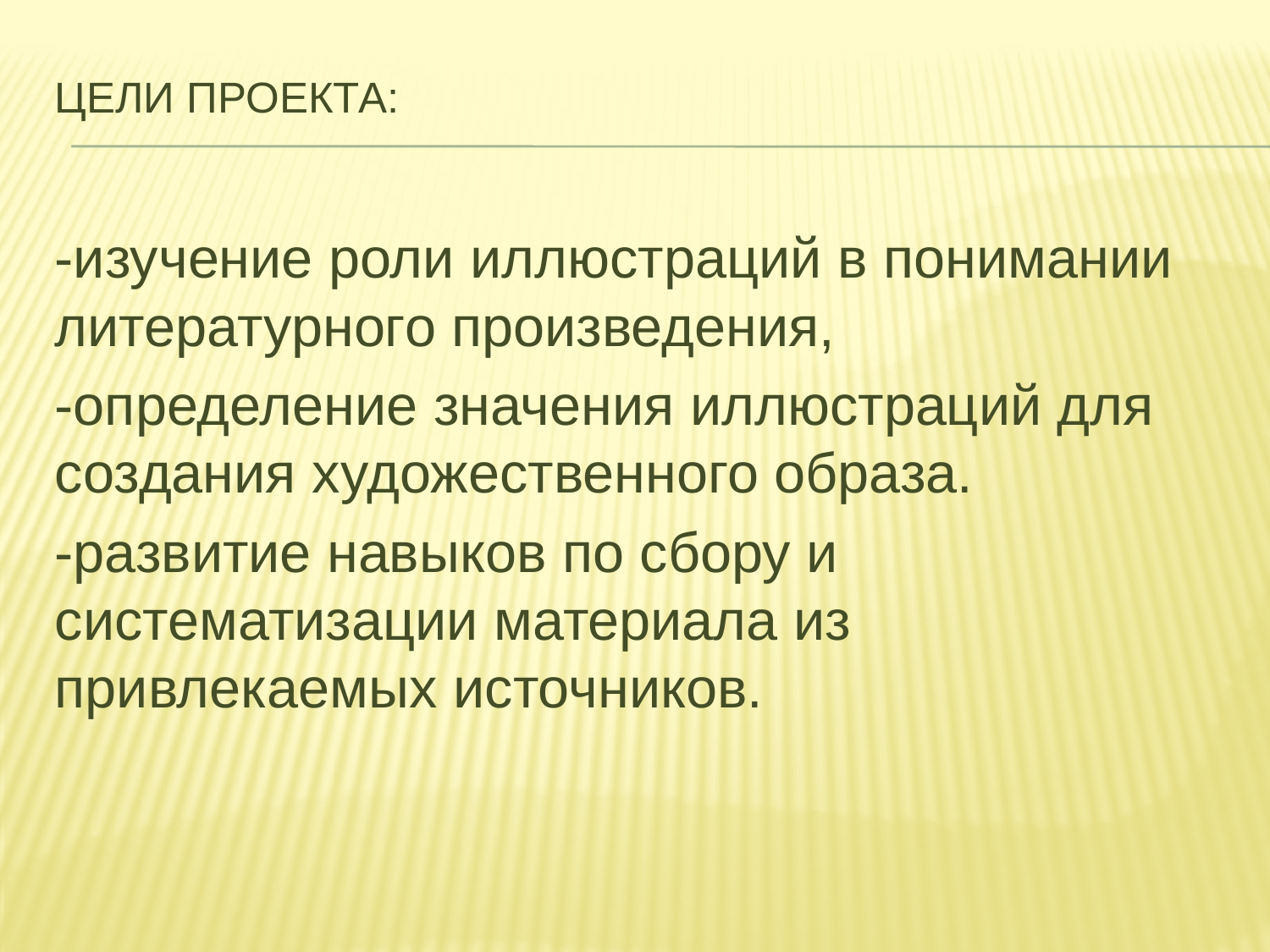

# Цели проекта:
-изучение роли иллюстраций в понимании литературного произведения,
-определение значения иллюстраций для создания художественного образа.
-развитие навыков по сбору и систематизации материала из привлекаемых источников.